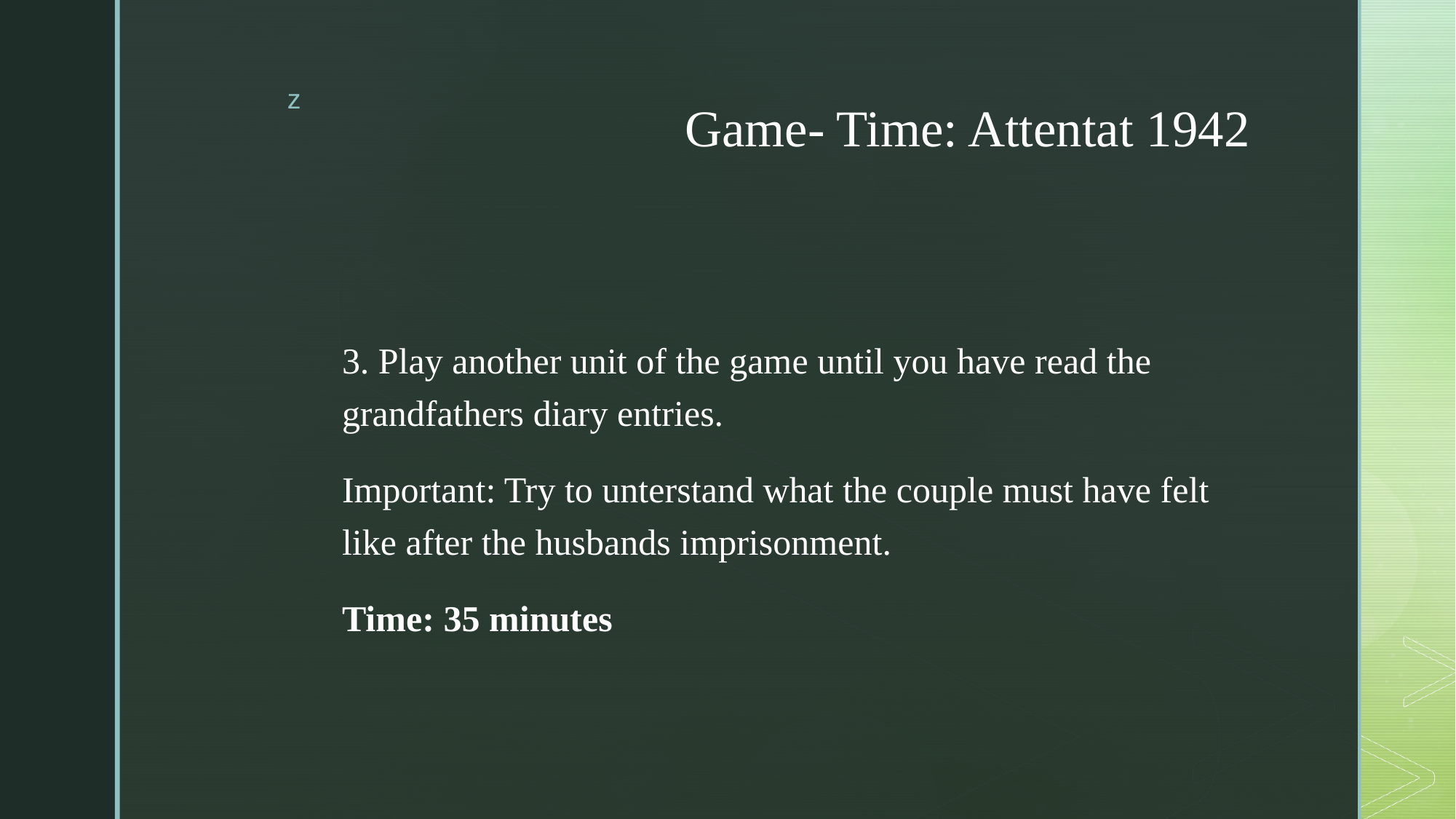

# Game- Time: Attentat 1942
3. Play another unit of the game until you have read the grandfathers diary entries.
Important: Try to unterstand what the couple must have felt like after the husbands imprisonment.
Time: 35 minutes